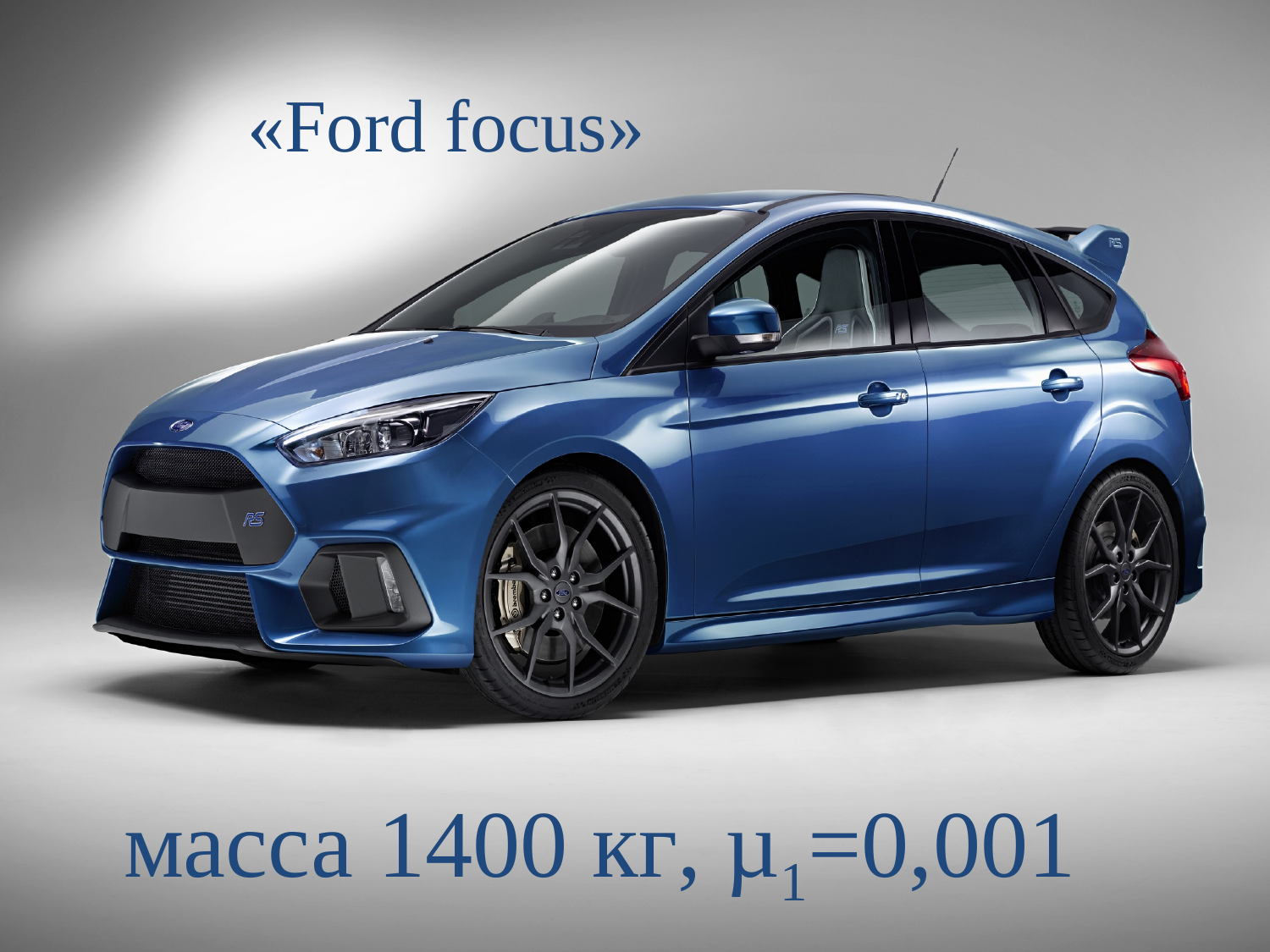

# «Ford focus»
масса 1400 кг, µ1=0,001